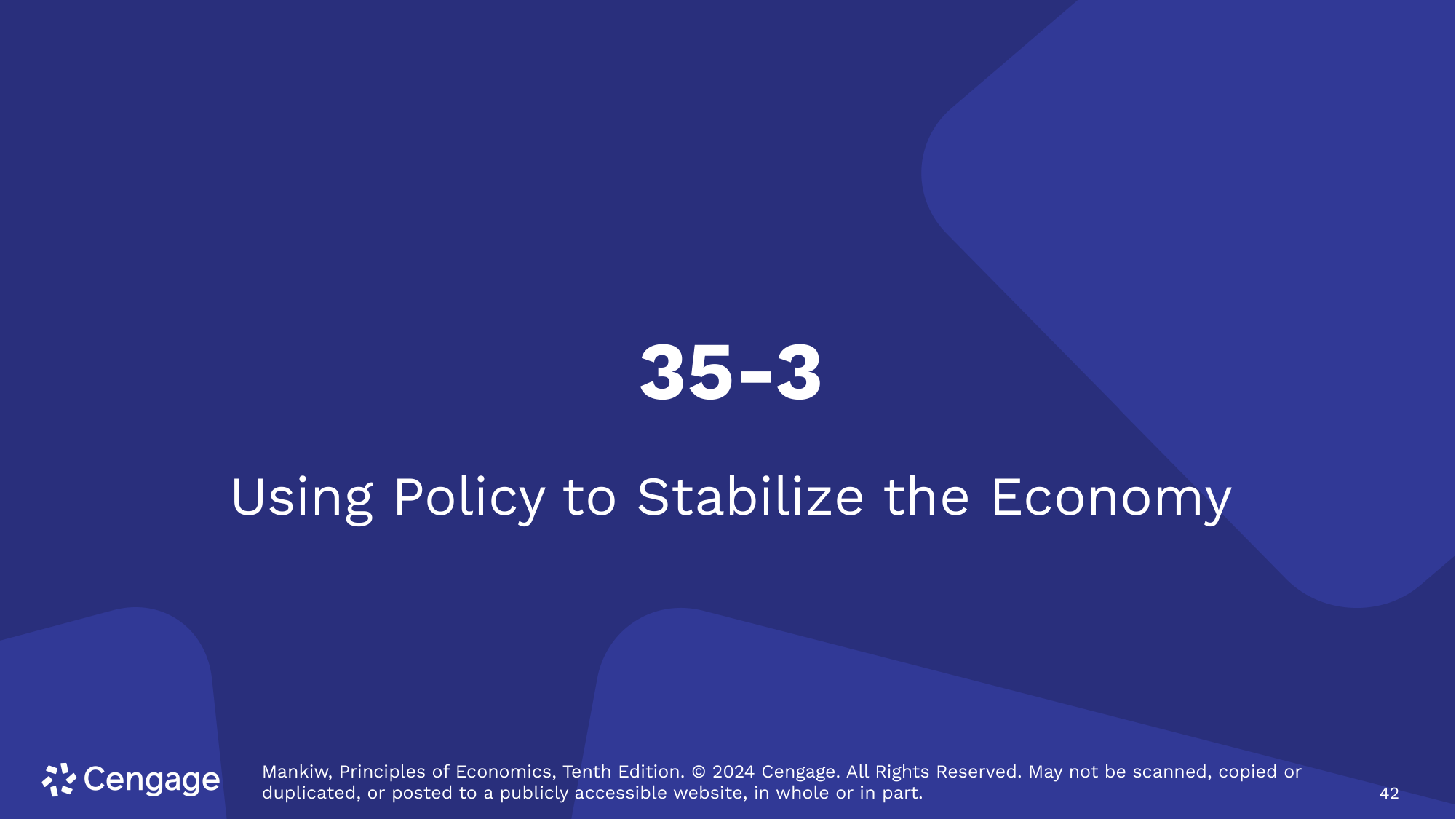

# 35-3
Using Policy to Stabilize the Economy